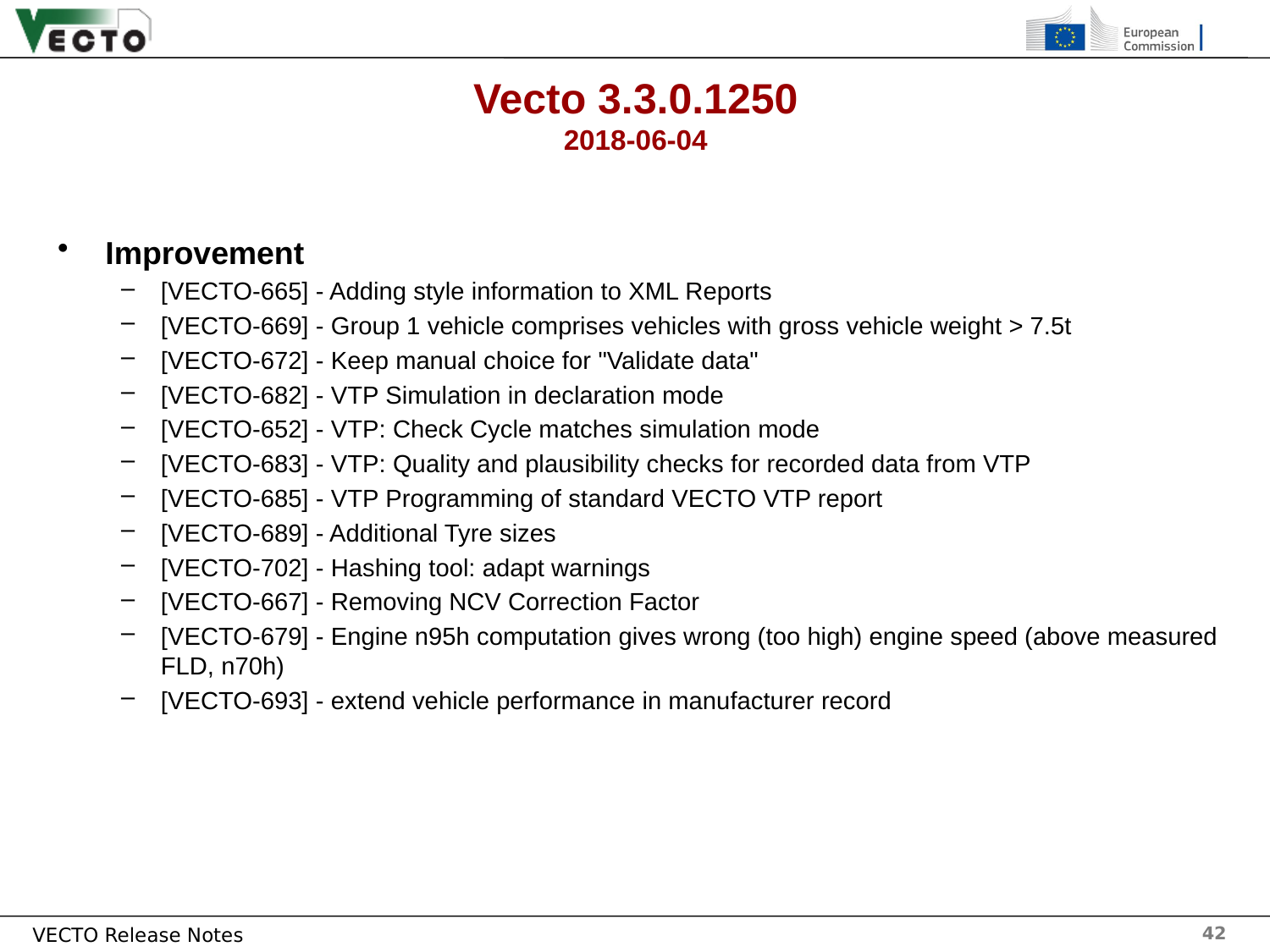

# Vecto 3.3.0.1250 2018-06-04
Improvement
[VECTO-665] - Adding style information to XML Reports
[VECTO-669] - Group 1 vehicle comprises vehicles with gross vehicle weight > 7.5t
[VECTO-672] - Keep manual choice for "Validate data"
[VECTO-682] - VTP Simulation in declaration mode
[VECTO-652] - VTP: Check Cycle matches simulation mode
[VECTO-683] - VTP: Quality and plausibility checks for recorded data from VTP
[VECTO-685] - VTP Programming of standard VECTO VTP report
[VECTO-689] - Additional Tyre sizes
[VECTO-702] - Hashing tool: adapt warnings
[VECTO-667] - Removing NCV Correction Factor
[VECTO-679] - Engine n95h computation gives wrong (too high) engine speed (above measured FLD, n70h)
[VECTO-693] - extend vehicle performance in manufacturer record